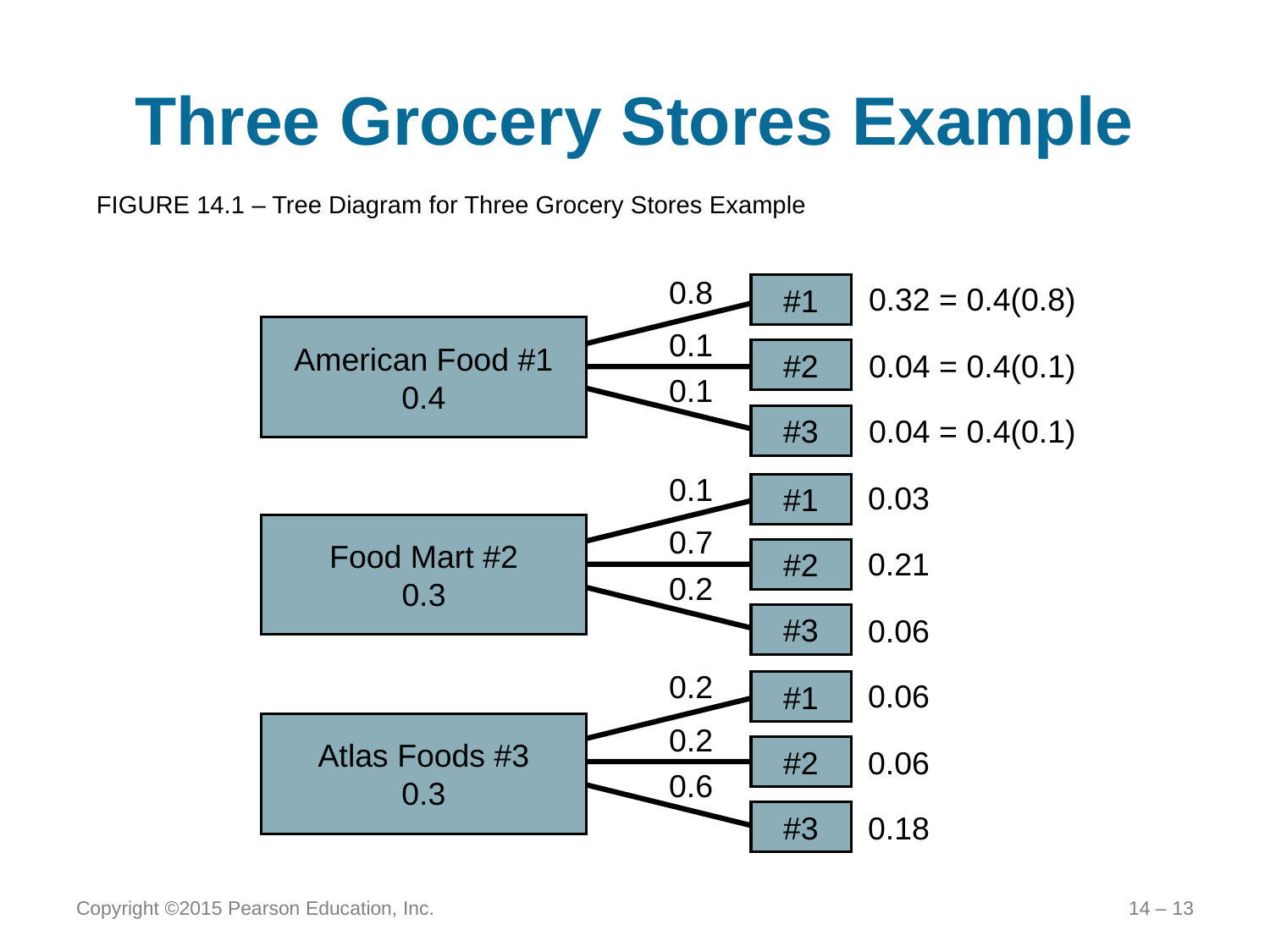

# Three Grocery Stores Example
FIGURE 14.1 – Tree Diagram for Three Grocery Stores Example
0.8

0.1
0.1
0.32 = 0.4(0.8)
#1
#2
0.04 = 0.4(0.1)
0.04 = 0.4(0.1)
#3
American Food #1
0.4
Food Mart #2
0.3
Atlas Foods #3
0.3
0.1

0.7
0.2
0.03
#1
0.21
#2
#3
0.06
0.2

0.2
0.6
0.06
#1
#2
0.06
#3
0.18
Copyright ©2015 Pearson Education, Inc.
14 – 13